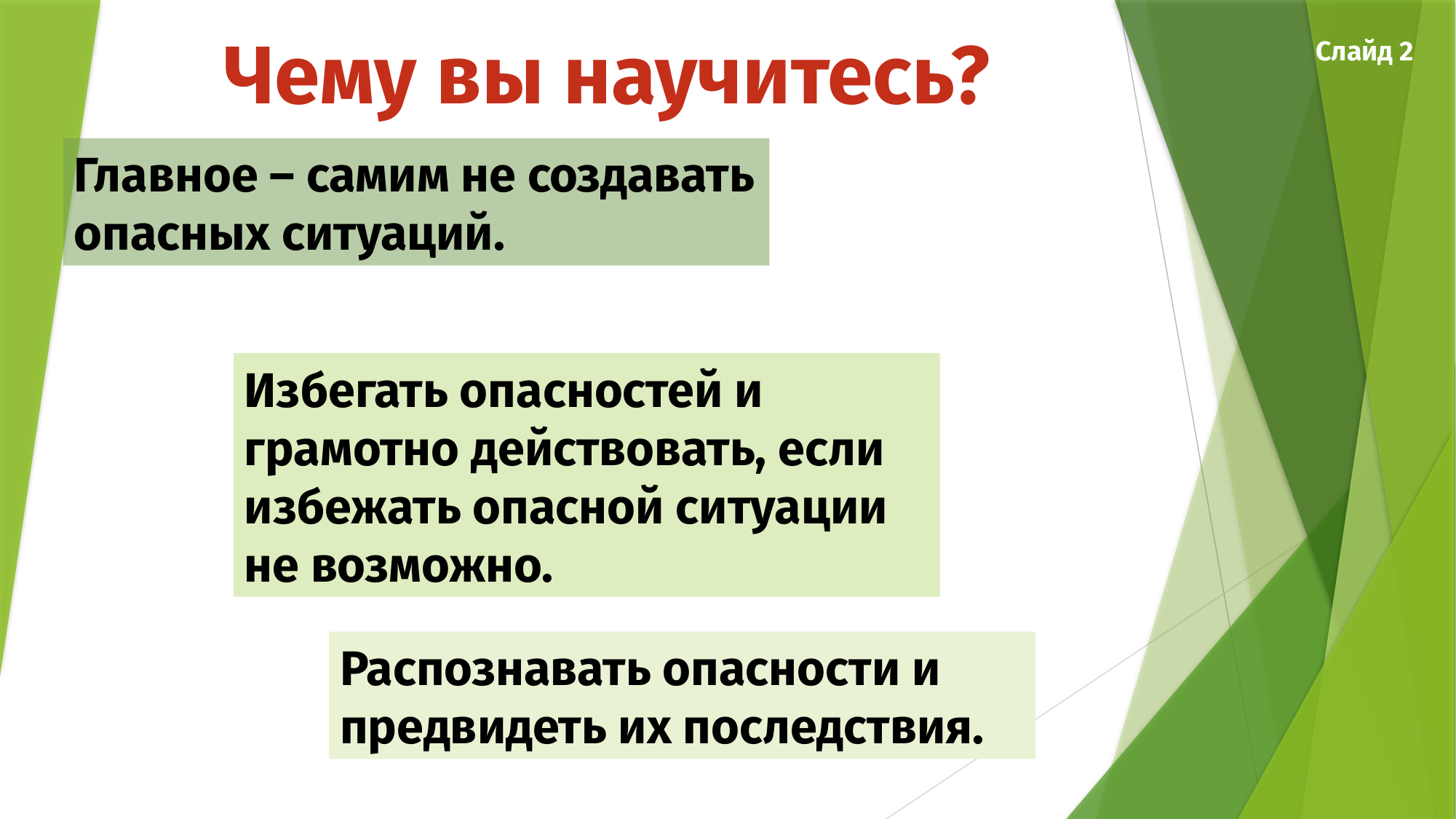

Чему вы научитесь?
Слайд 2
Главное – самим не создавать опасных ситуаций.
Избегать опасностей и грамотно действовать, если избежать опасной ситуации не возможно.
Распознавать опасности и предвидеть их последствия.